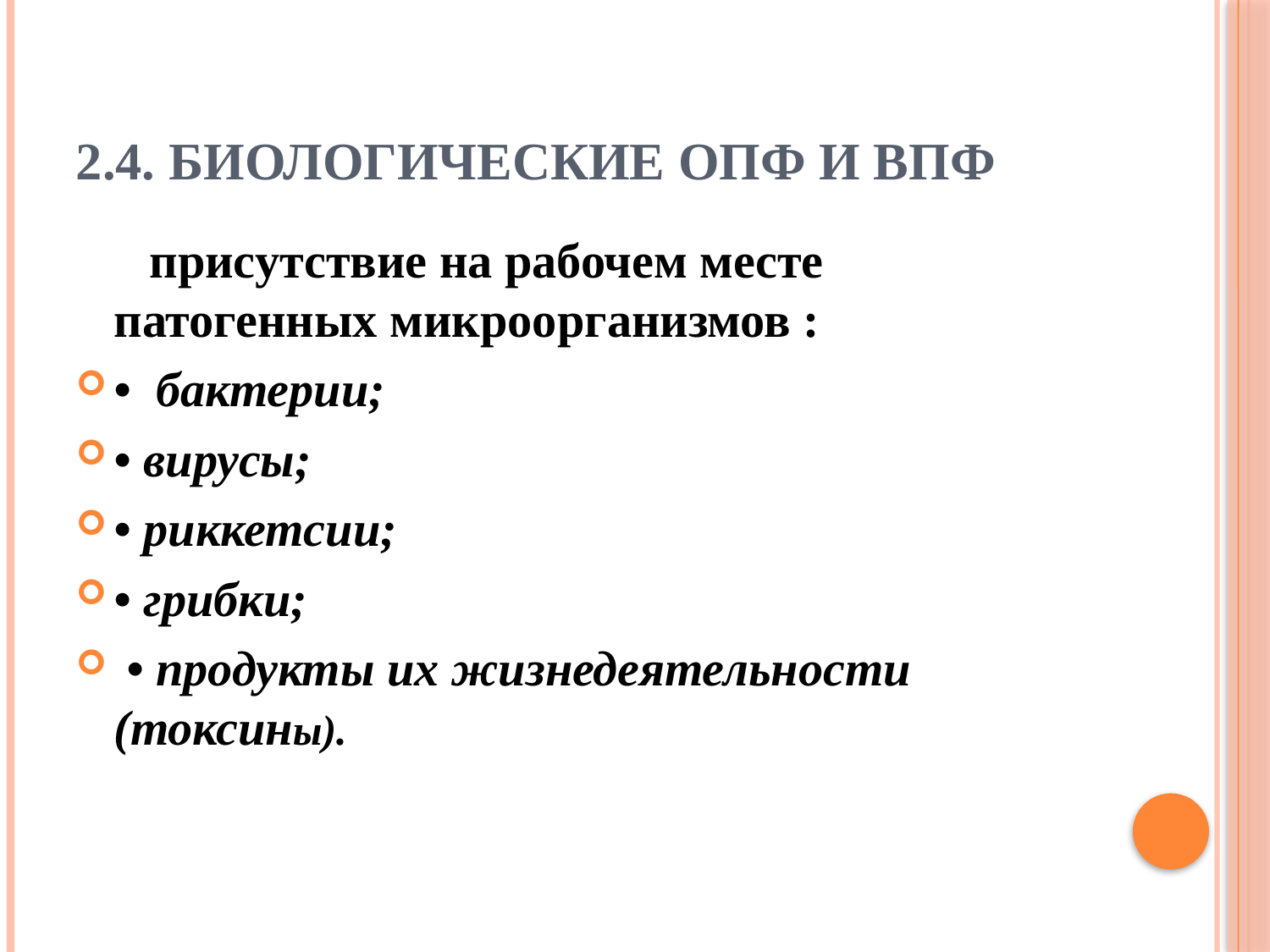

# 2.4. Биологические ОПФ и ВПФ
      присутствие на рабочем месте патогенных микроорганизмов :
•  бактерии;
• вирусы;
• риккетсии;
• грибки;
 • продукты их жизнедеятельности (токсины).